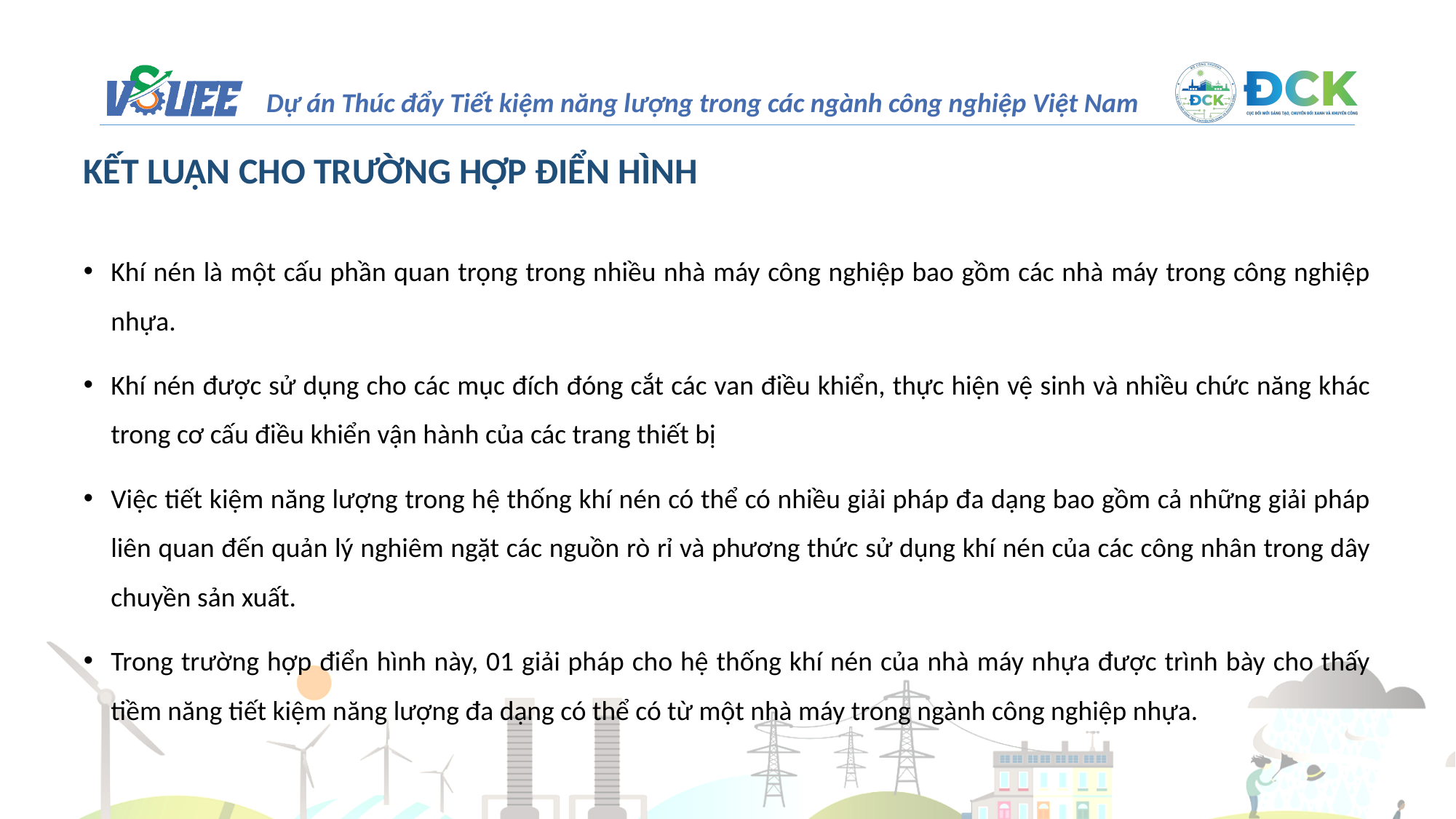

KẾT LUẬN CHO TRƯỜNG HỢP ĐIỂN HÌNH
Khí nén là một cấu phần quan trọng trong nhiều nhà máy công nghiệp bao gồm các nhà máy trong công nghiệp nhựa.
Khí nén được sử dụng cho các mục đích đóng cắt các van điều khiển, thực hiện vệ sinh và nhiều chức năng khác trong cơ cấu điều khiển vận hành của các trang thiết bị
Việc tiết kiệm năng lượng trong hệ thống khí nén có thể có nhiều giải pháp đa dạng bao gồm cả những giải pháp liên quan đến quản lý nghiêm ngặt các nguồn rò rỉ và phương thức sử dụng khí nén của các công nhân trong dây chuyền sản xuất.
Trong trường hợp điển hình này, 01 giải pháp cho hệ thống khí nén của nhà máy nhựa được trình bày cho thấy tiềm năng tiết kiệm năng lượng đa dạng có thể có từ một nhà máy trong ngành công nghiệp nhựa.